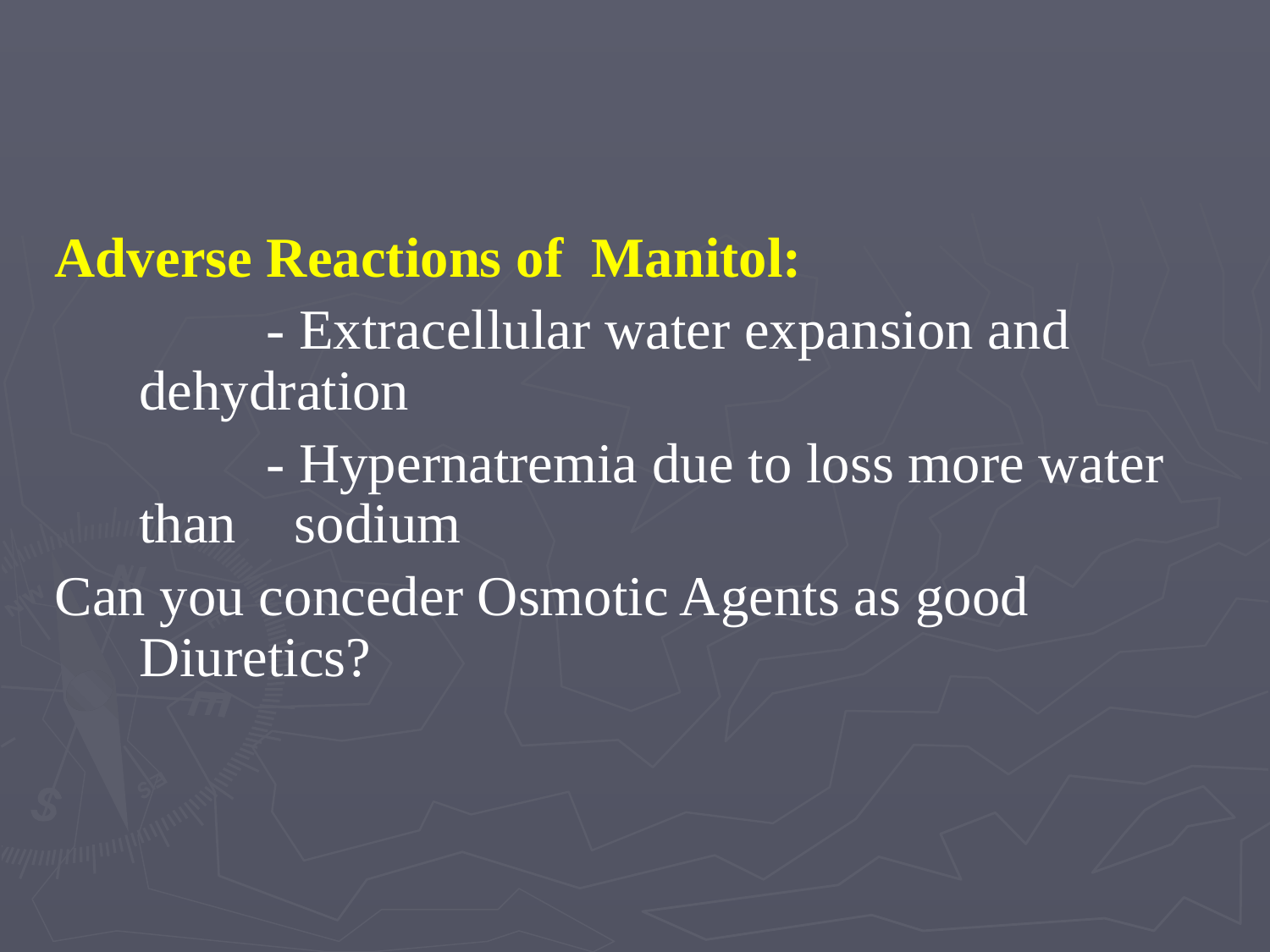

#
Adverse Reactions of  Manitol:
		- Extracellular water expansion and 	dehydration
		- Hypernatremia due to loss more water than 	  sodium
Can you conceder Osmotic Agents as good Diuretics?